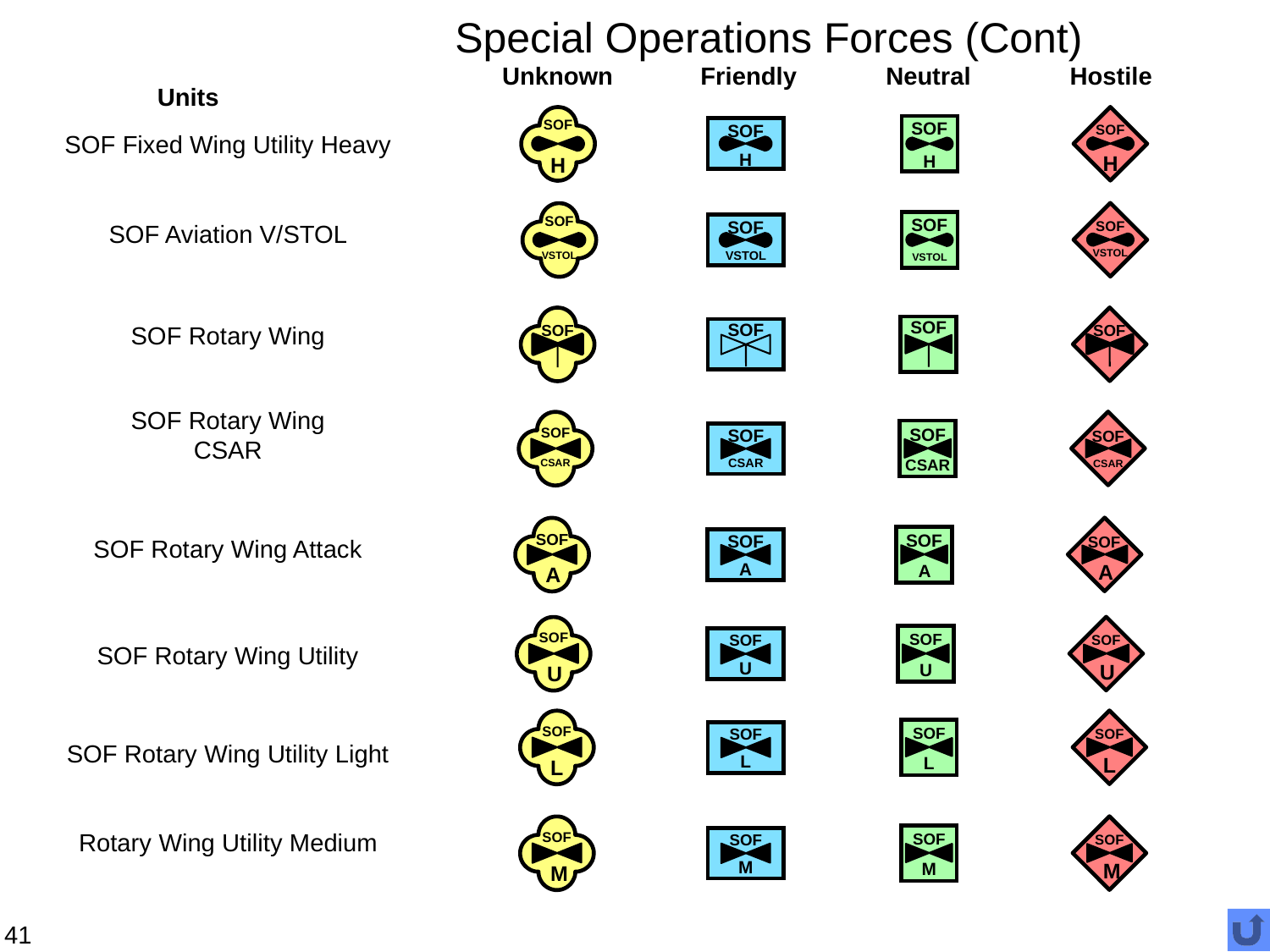

# Special Operations Forces (Cont)
Unknown
Friendly
Neutral
Hostile
Units

SOF

H

SOF

H

SOF
H

SOF

H
SOF Fixed Wing Utility Heavy

SOF

VSTOL

SOF

VSTOL

SOF
VSTOL

SOF

VSTOL
SOF Aviation V/STOL

SOF

SOF

SOF

SOF

SOF Rotary Wing
SOF Rotary Wing
CSAR

SOF

CSAR

SOF

CSAR

SOF
CSAR

SOF

CSAR

SOF

A

SOF

A

SOF
A

SOF

A
SOF Rotary Wing Attack

SOF

U

SOF

U

SOF
U

SOF

U
SOF Rotary Wing Utility

SOF

L

SOF

L

SOF
L

SOF

L
SOF Rotary Wing Utility Light

SOF

M

SOF

M

SOF
M
Rotary Wing Utility Medium

SOF

M
41